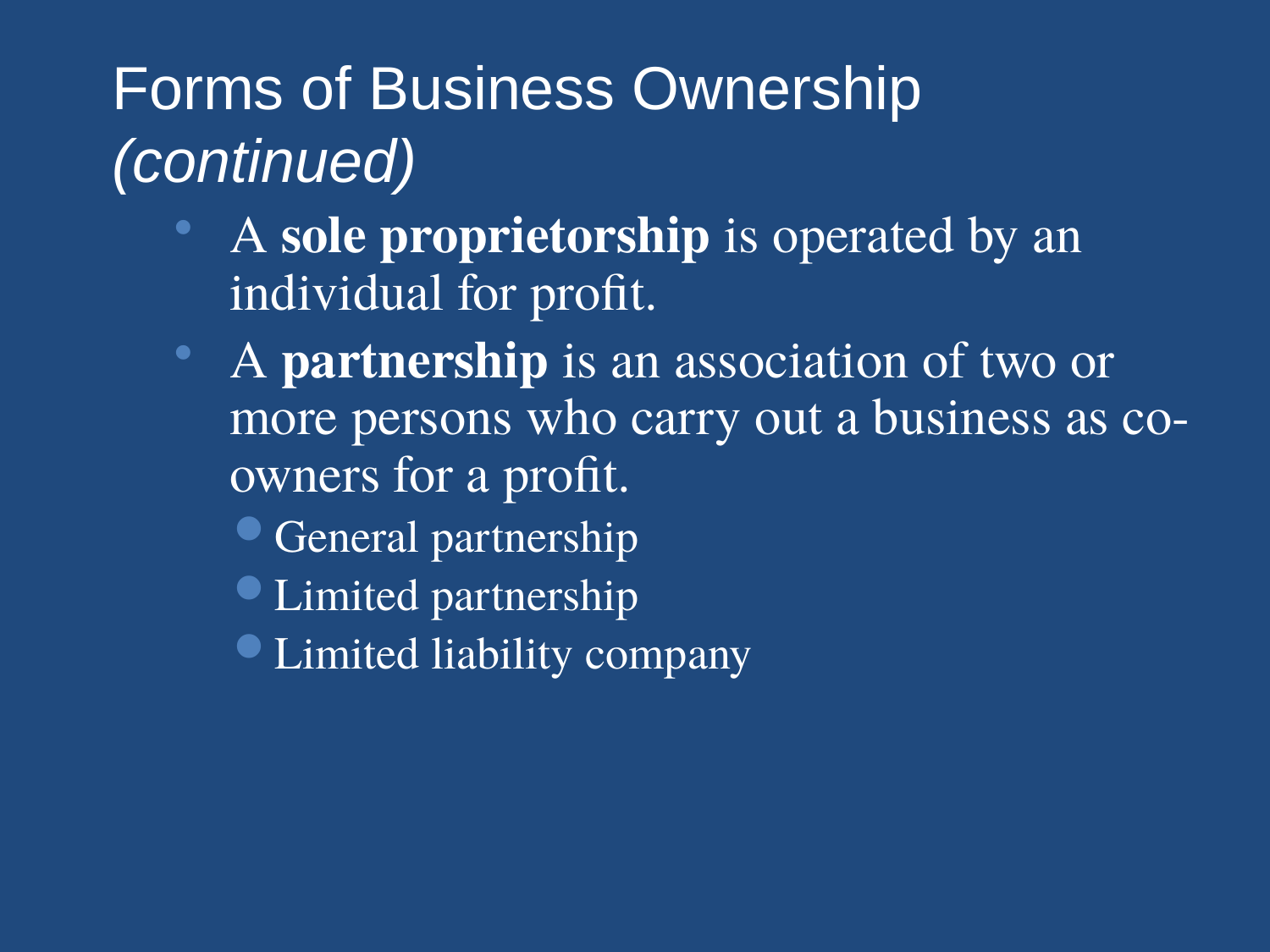

# Forms of Business Ownership (continued)
A sole proprietorship is operated by an individual for profit.
A partnership is an association of two or more persons who carry out a business as co-owners for a profit.
General partnership
Limited partnership
Limited liability company